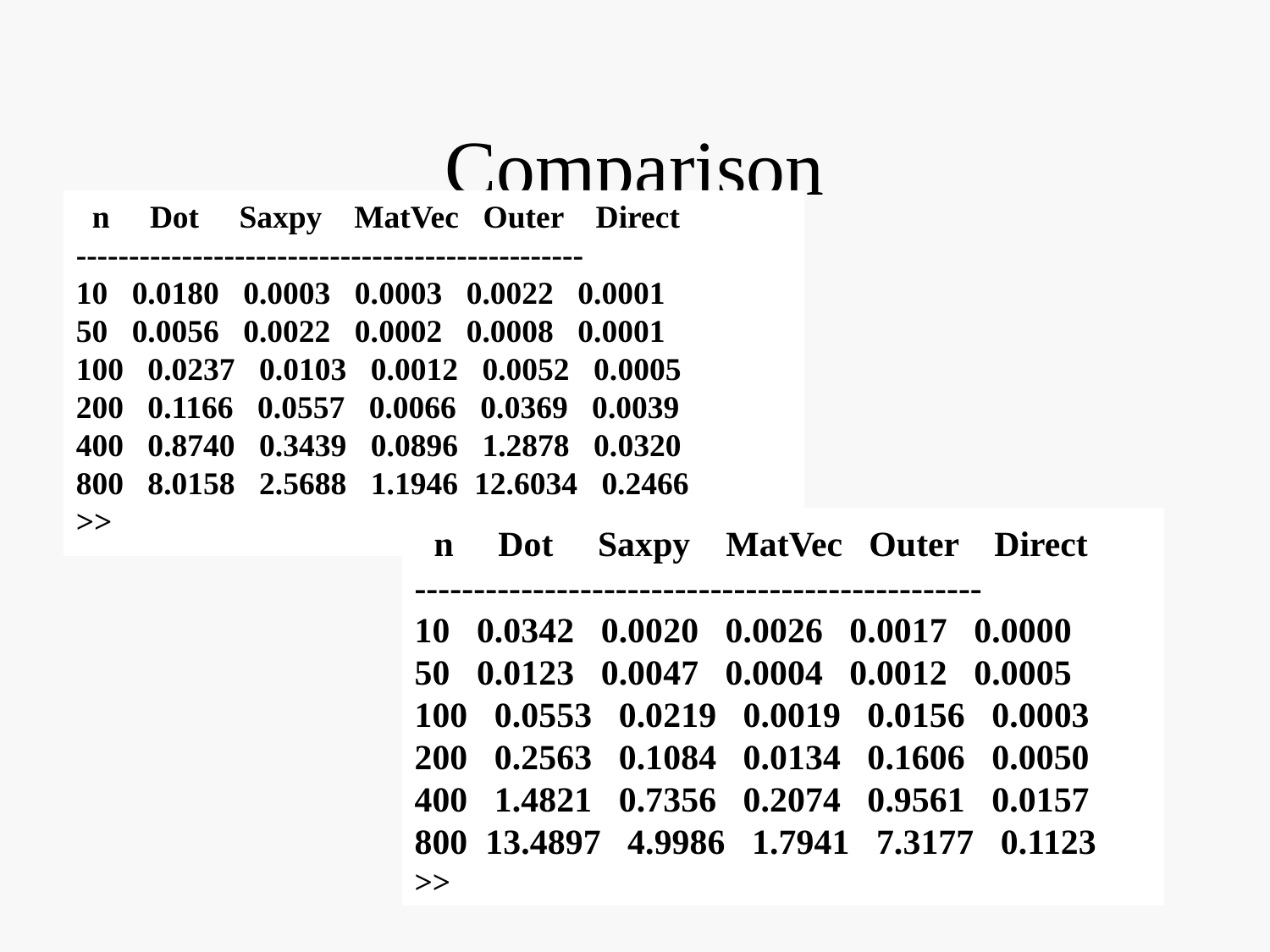

# Comparison
  n     Dot     Saxpy    MatVec   Outer    Direct
------------------------------------------------
10   0.0180   0.0003   0.0003   0.0022   0.0001
50   0.0056   0.0022   0.0002   0.0008   0.0001
100   0.0237   0.0103   0.0012   0.0052   0.0005
200   0.1166   0.0557   0.0066   0.0369   0.0039
400   0.8740   0.3439   0.0896   1.2878   0.0320
800   8.0158   2.5688   1.1946  12.6034   0.2466
>>
  n     Dot     Saxpy    MatVec   Outer    Direct
------------------------------------------------
10   0.0180   0.0003   0.0003   0.0022   0.0001
50   0.0056   0.0022   0.0002   0.0008   0.0001
100   0.0237   0.0103   0.0012   0.0052   0.0005
200   0.1166   0.0557   0.0066   0.0369   0.0039
400   0.8740   0.3439   0.0896   1.2878   0.0320
800   8.0158   2.5688   1.1946  12.6034   0.2466
>>
  n     Dot     Saxpy    MatVec   Outer    Direct
------------------------------------------------
10   0.0342   0.0020   0.0026   0.0017   0.0000
50   0.0123   0.0047   0.0004   0.0012   0.0005
100   0.0553   0.0219   0.0019   0.0156   0.0003
200   0.2563   0.1084   0.0134   0.1606   0.0050
400   1.4821   0.7356   0.2074   0.9561   0.0157
800  13.4897   4.9986   1.7941   7.3177   0.1123
>>